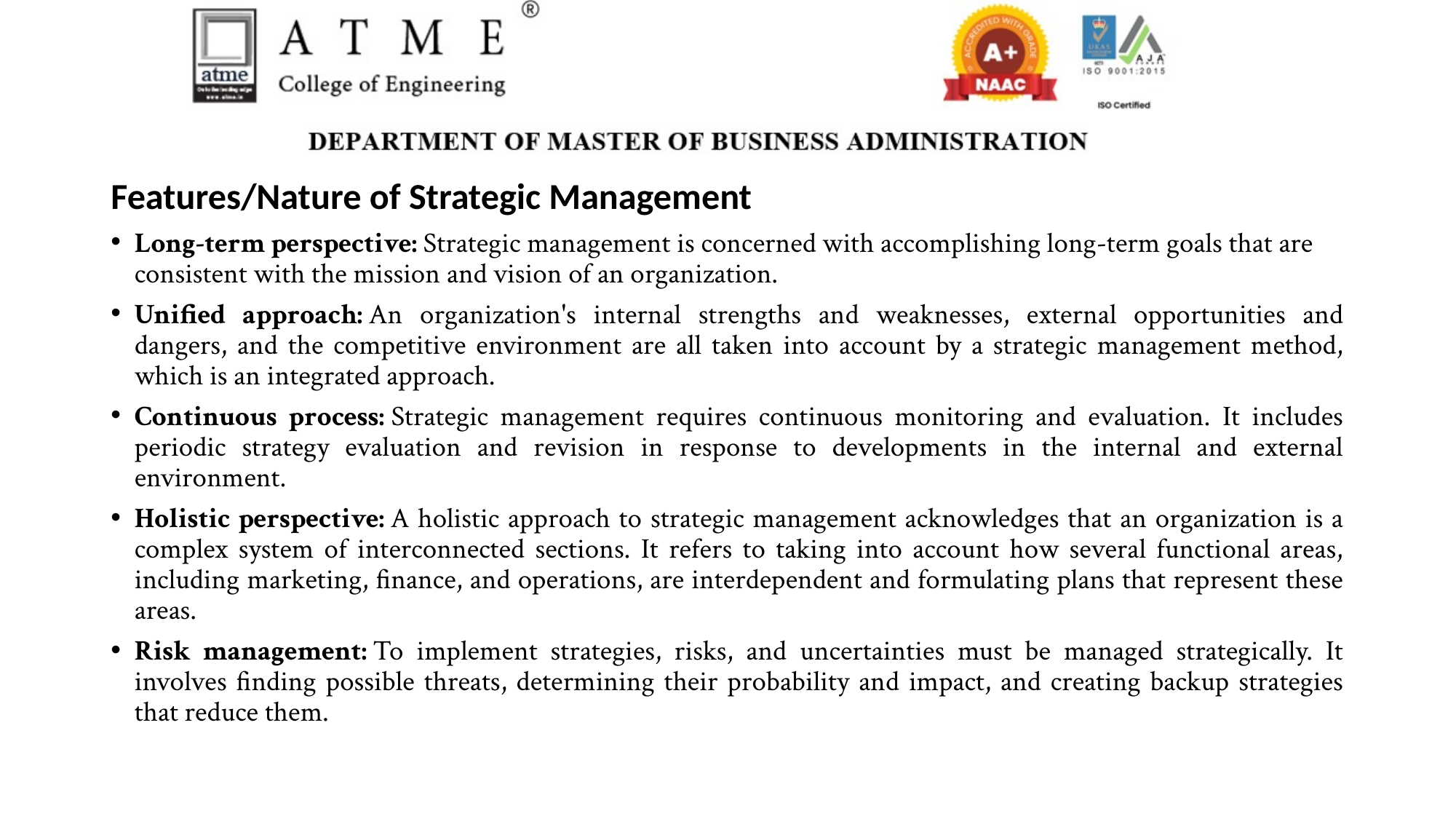

Features/Nature of Strategic Management
Long-term perspective: Strategic management is concerned with accomplishing long-term goals that are consistent with the mission and vision of an organization.
Unified approach: An organization's internal strengths and weaknesses, external opportunities and dangers, and the competitive environment are all taken into account by a strategic management method, which is an integrated approach.
Continuous process: Strategic management requires continuous monitoring and evaluation. It includes periodic strategy evaluation and revision in response to developments in the internal and external environment.
Holistic perspective: A holistic approach to strategic management acknowledges that an organization is a complex system of interconnected sections. It refers to taking into account how several functional areas, including marketing, finance, and operations, are interdependent and formulating plans that represent these areas.
Risk management: To implement strategies, risks, and uncertainties must be managed strategically. It involves finding possible threats, determining their probability and impact, and creating backup strategies that reduce them.